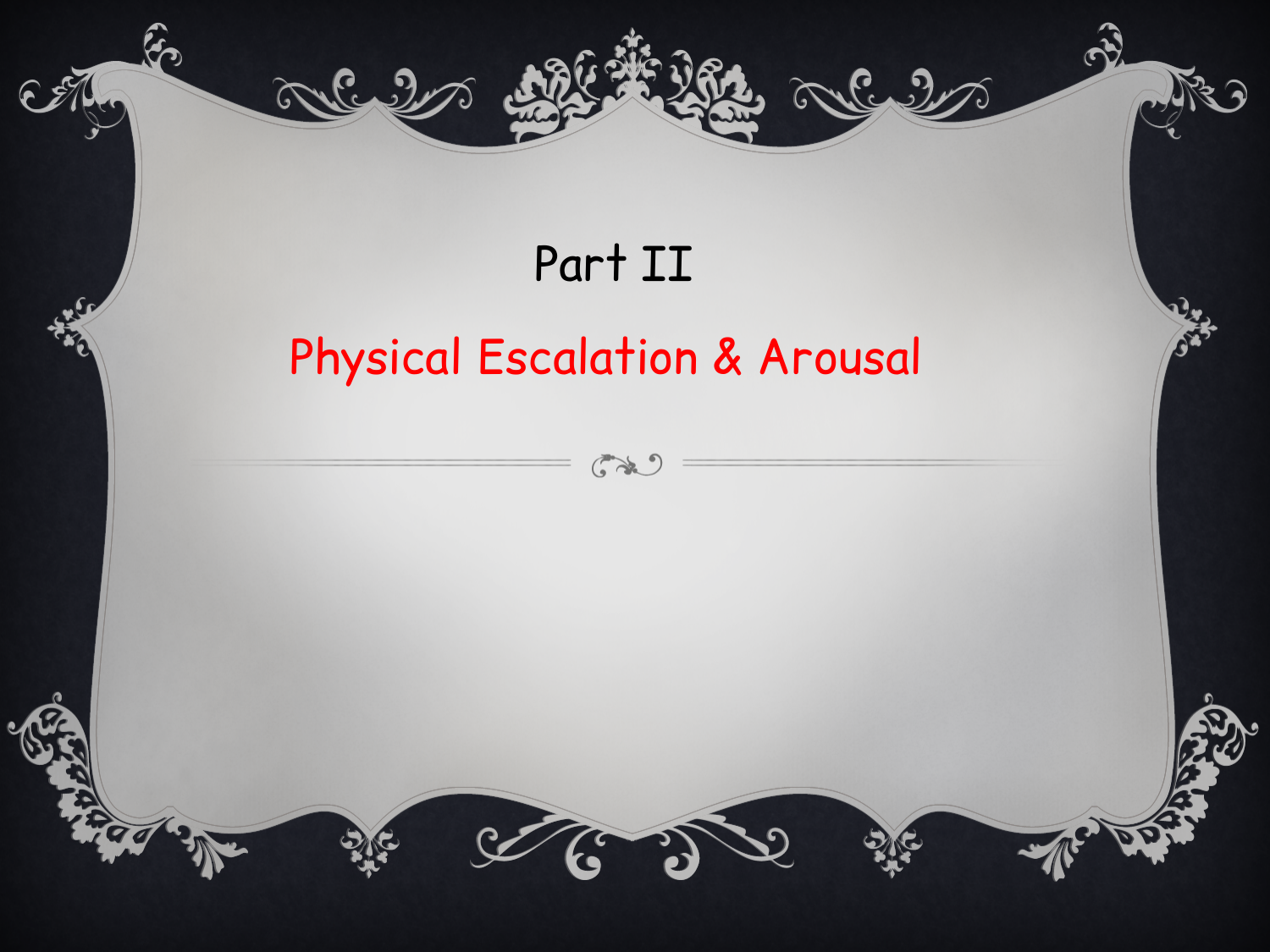

#

Part II
Physical Escalation & Arousal